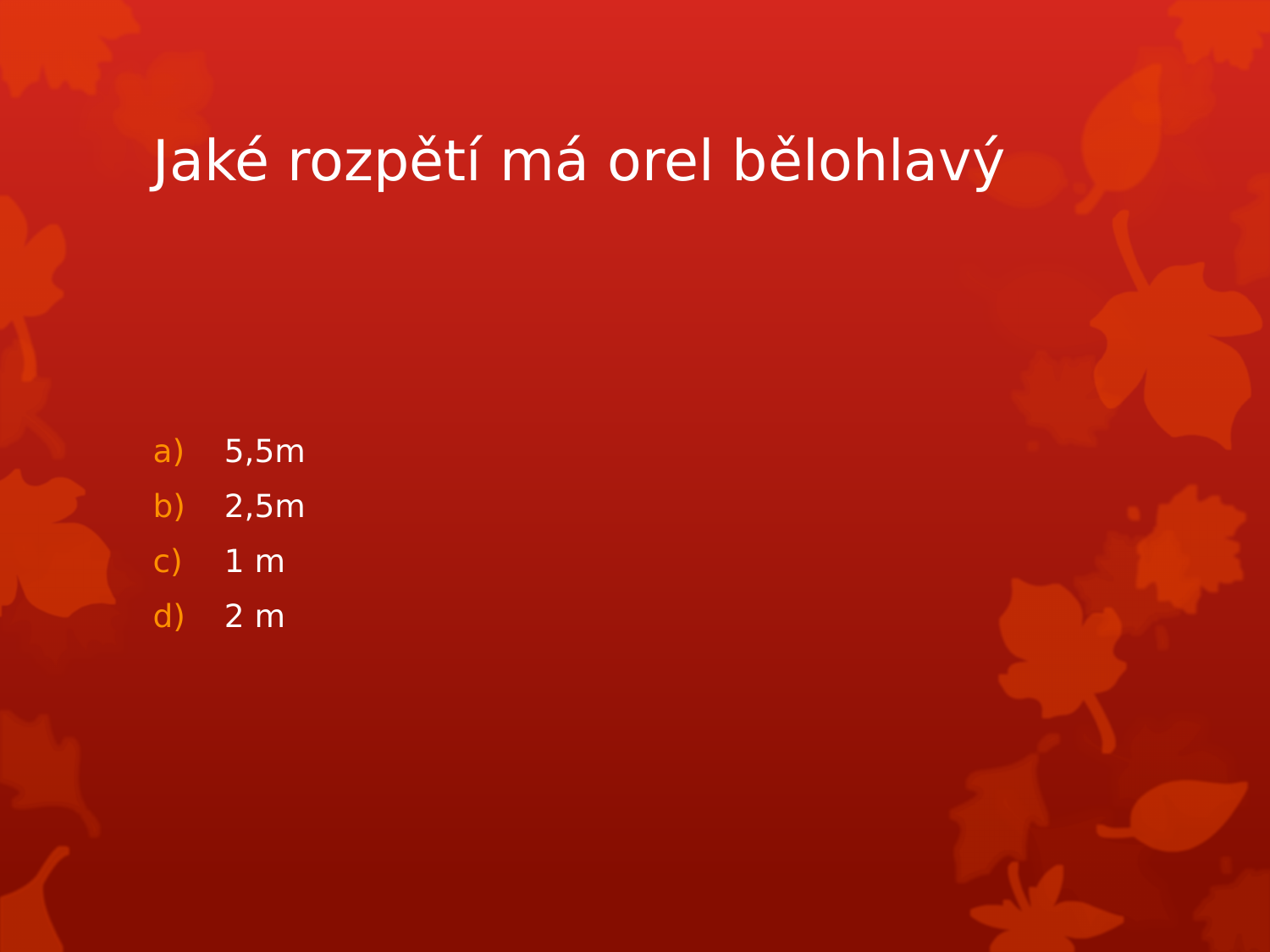

# Jaké rozpětí má orel bělohlavý
5,5m
2,5m
1 m
2 m